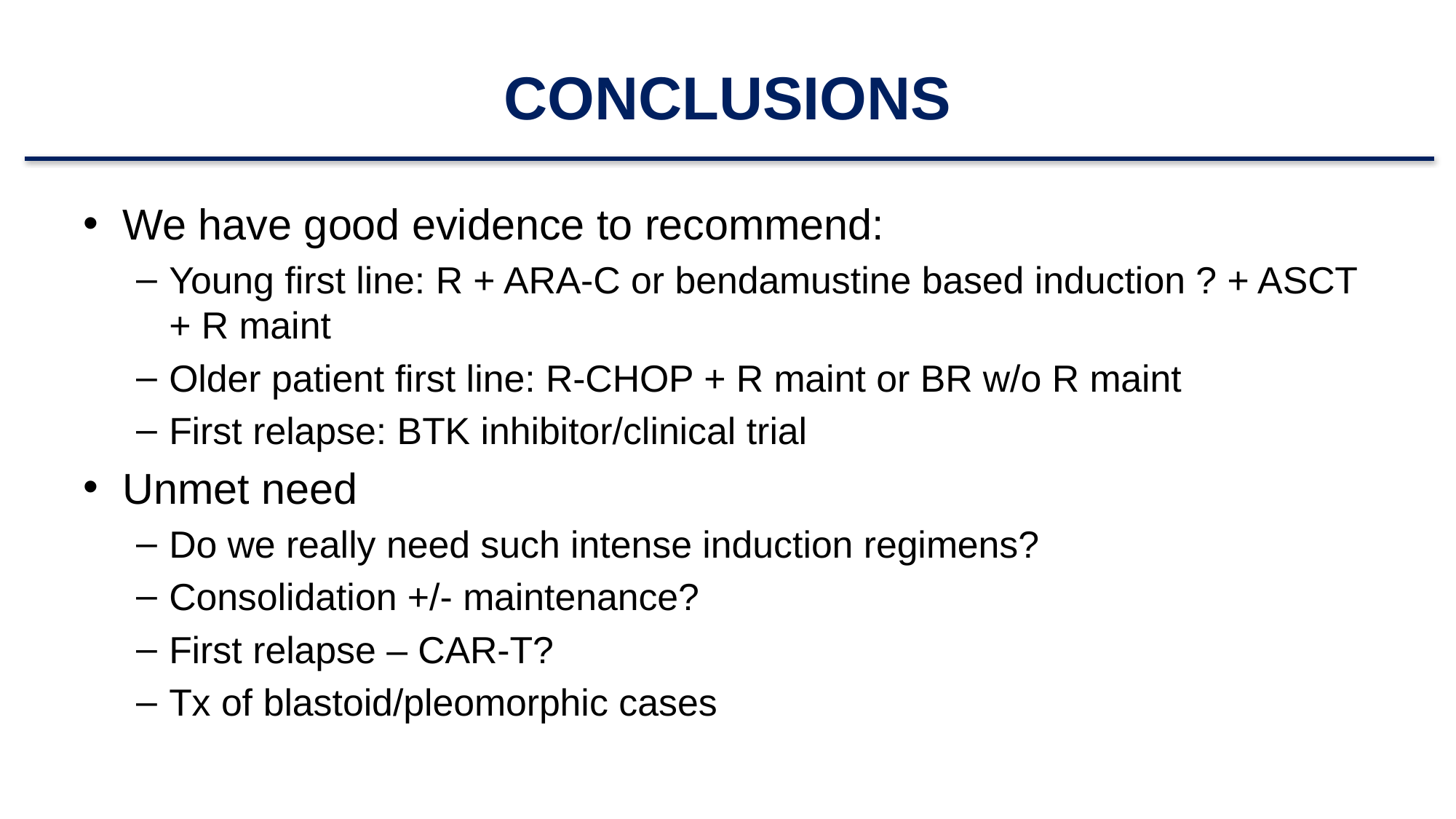

# CONCLUSIONS
We have good evidence to recommend:
Young first line: R + ARA-C or bendamustine based induction ? + ASCT + R maint
Older patient first line: R-CHOP + R maint or BR w/o R maint
First relapse: BTK inhibitor/clinical trial
Unmet need
Do we really need such intense induction regimens?
Consolidation +/- maintenance?
First relapse – CAR-T?
Tx of blastoid/pleomorphic cases